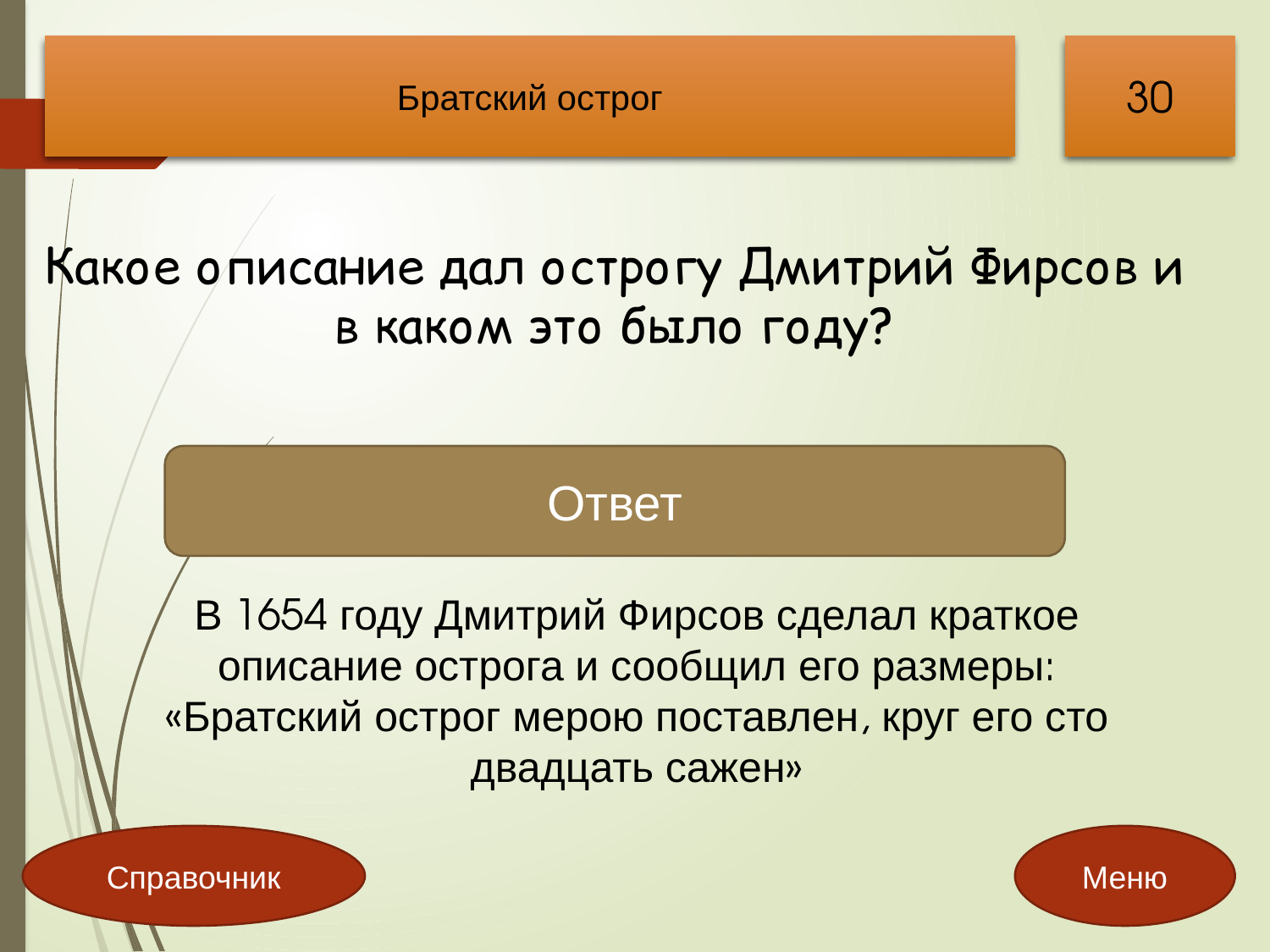

Братский острог
30
Какое описание дал острогу Дмитрий Фирсов и в каком это было году?
Ответ
В 1654 году Дмитрий Фирсов сделал краткое описание острога и сообщил его размеры: «Братский острог мерою поставлен, круг его сто двадцать сажен»
Справочник
Меню